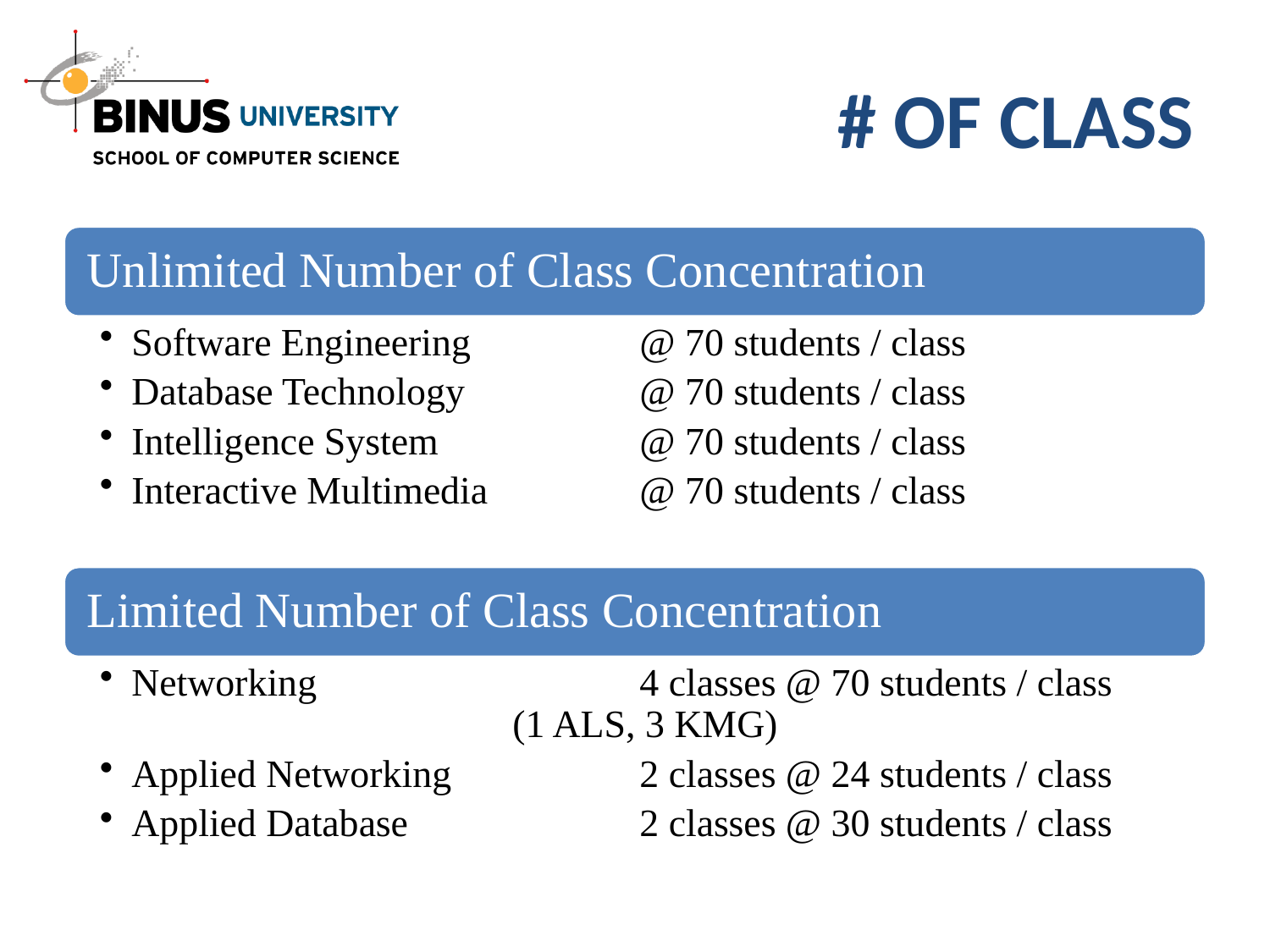

# # of Class
Unlimited Number of Class Concentration
Software Engineering		@ 70 students / class
Database Technology		@ 70 students / class
Intelligence System		@ 70 students / class
Interactive Multimedia		@ 70 students / class

Limited Number of Class Concentration
Networking			4 classes @ 70 students / class				(1 ALS, 3 KMG)
Applied Networking		2 classes @ 24 students / class
Applied Database		2 classes @ 30 students / class